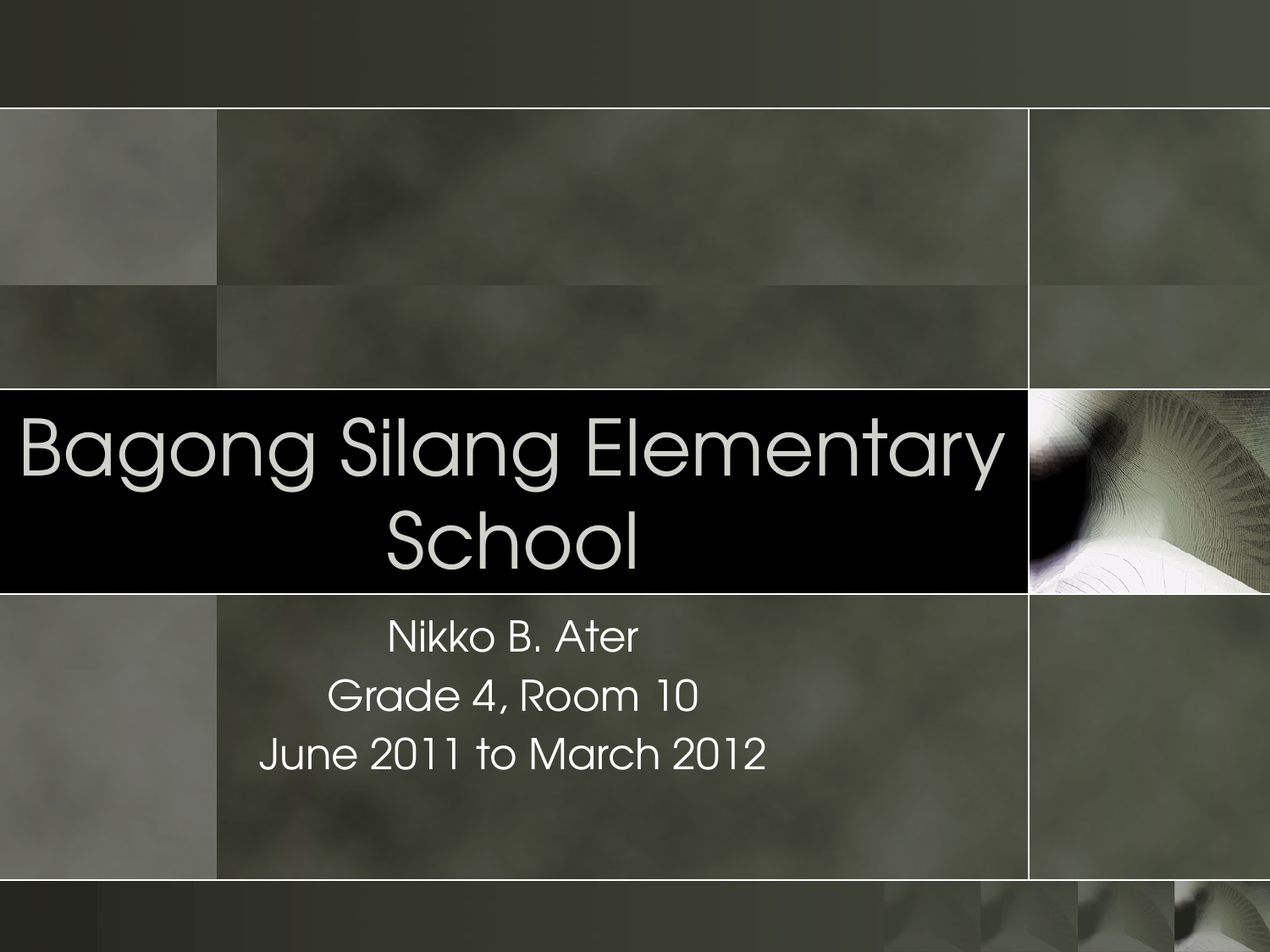

# Bagong Silang Elementary School
Nikko B. Ater
Grade 4, Room 10
June 2011 to March 2012